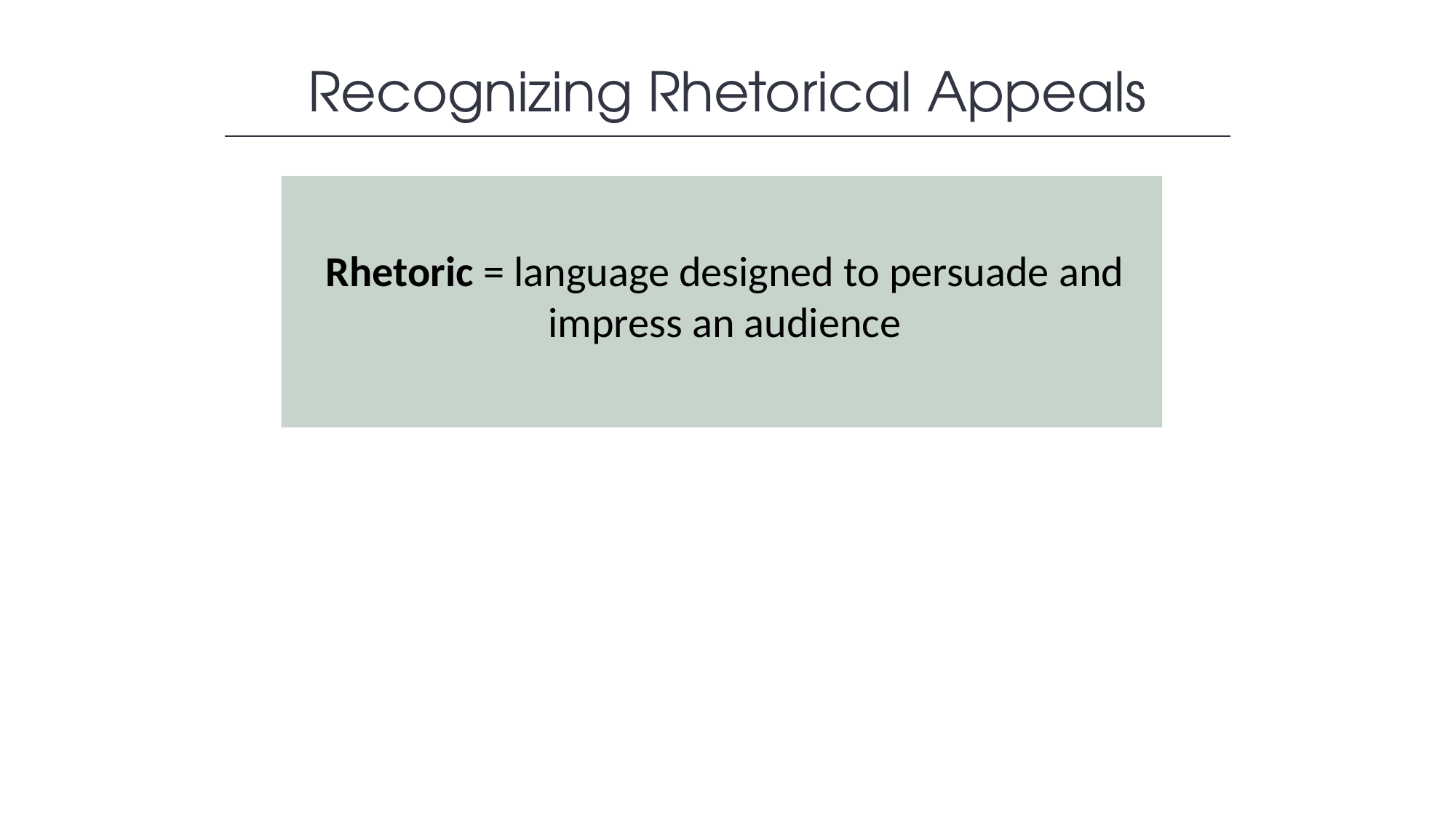

HAWKES LEARNING
Recognizing Rhetorical Appeals

Rhetoric = language designed to persuade and impress an audience